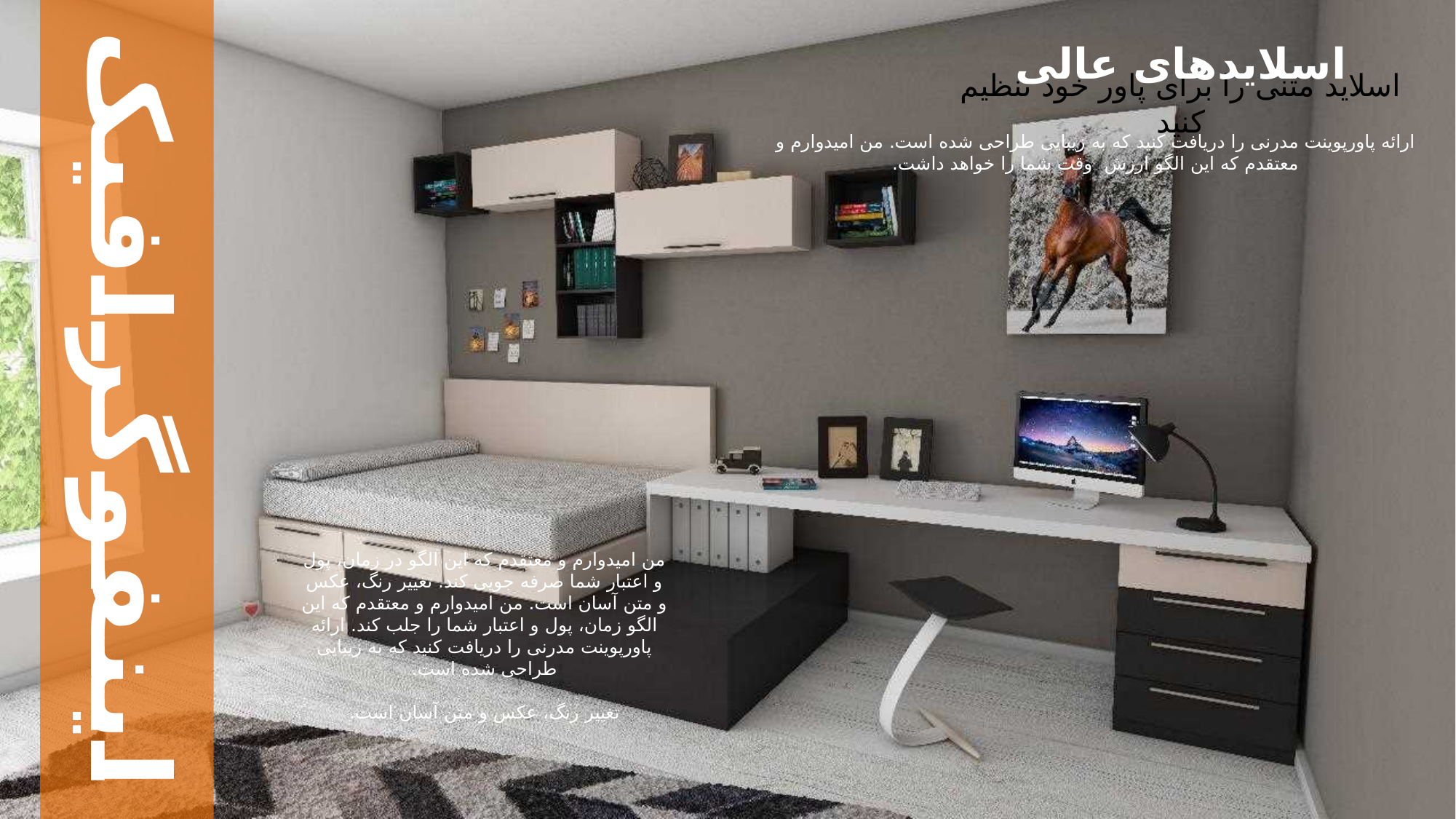

اسلایدهای عالی
اسلاید متنی را برای پاور خود تنظیم کنید
ارائه پاورپوینت مدرنی را دریافت کنید که به زیبایی طراحی شده است. من امیدوارم و معتقدم که این الگو ارزش  وقت شما را خواهد داشت.
اینفوگرافیک
من امیدوارم و معتقدم که این الگو در زمان، پول و اعتبار شما صرفه جویی کند. تغییر رنگ، عکس و متن آسان است. من امیدوارم و معتقدم که این الگو زمان، پول و اعتبار شما را جلب کند. ارائه پاورپوینت مدرنی را دریافت کنید که به زیبایی طراحی شده است.

تغییر رنگ، عکس و متن آسان است.